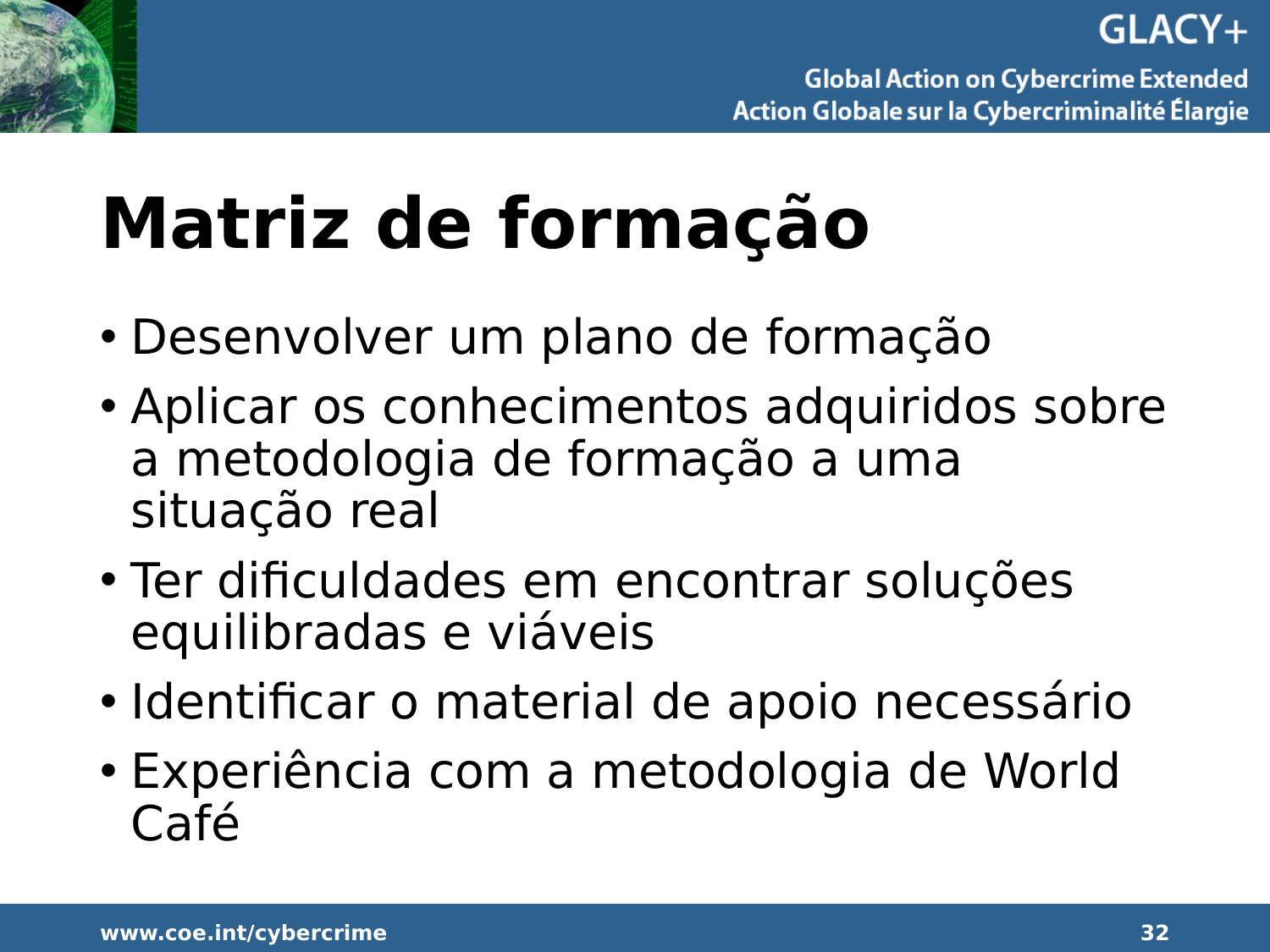

# Matriz de formação
Desenvolver um plano de formação
Aplicar os conhecimentos adquiridos sobre a metodologia de formação a uma situação real
Ter dificuldades em encontrar soluções equilibradas e viáveis
Identificar o material de apoio necessário
Experiência com a metodologia de World Café
www.coe.int/cybercrime
32